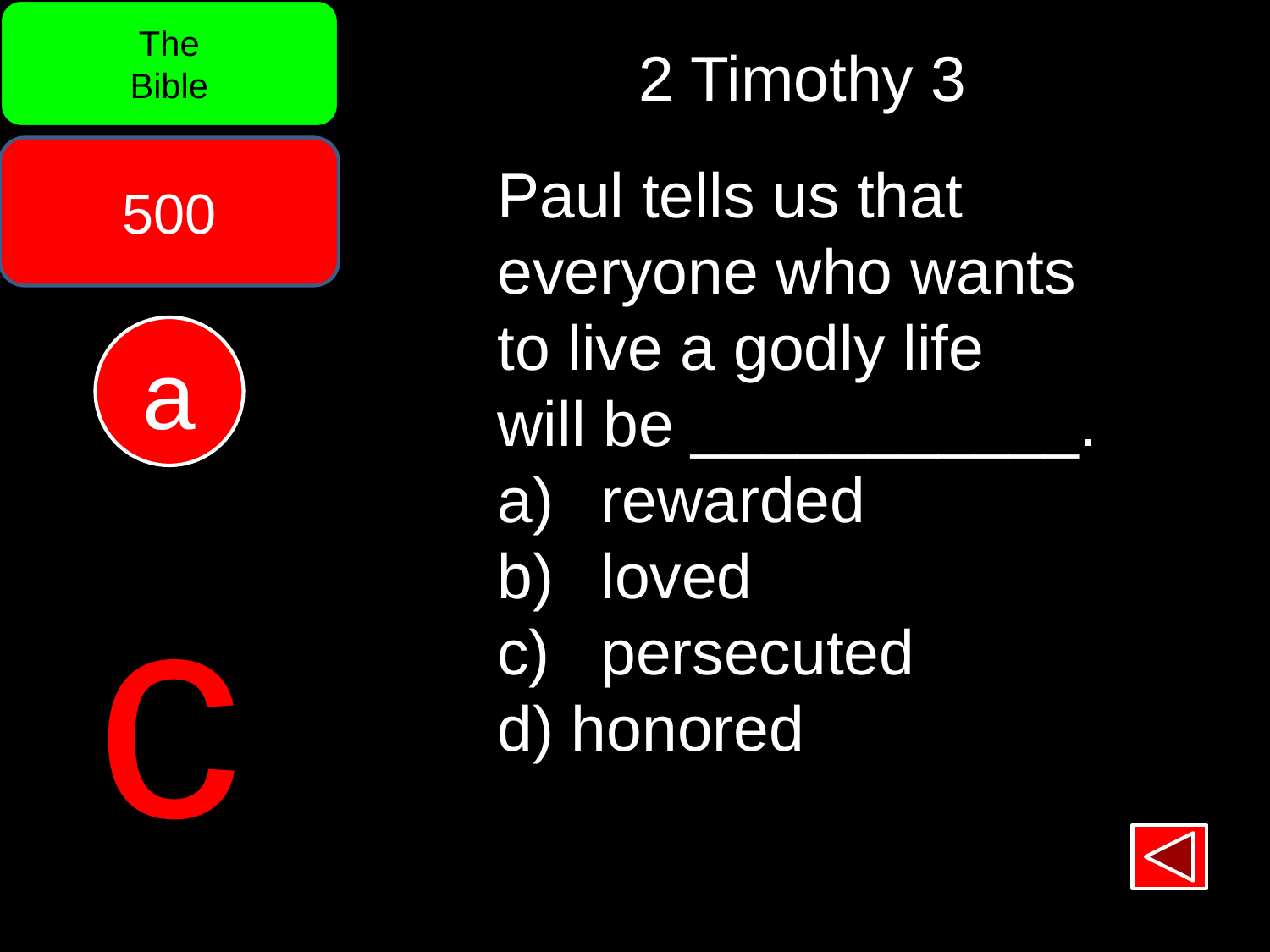

The
Bible
2 Timothy 3
500
Paul tells us that
everyone who wants
to live a godly life
will be ___________.
rewarded
loved
persecuted
d) honored
a
c